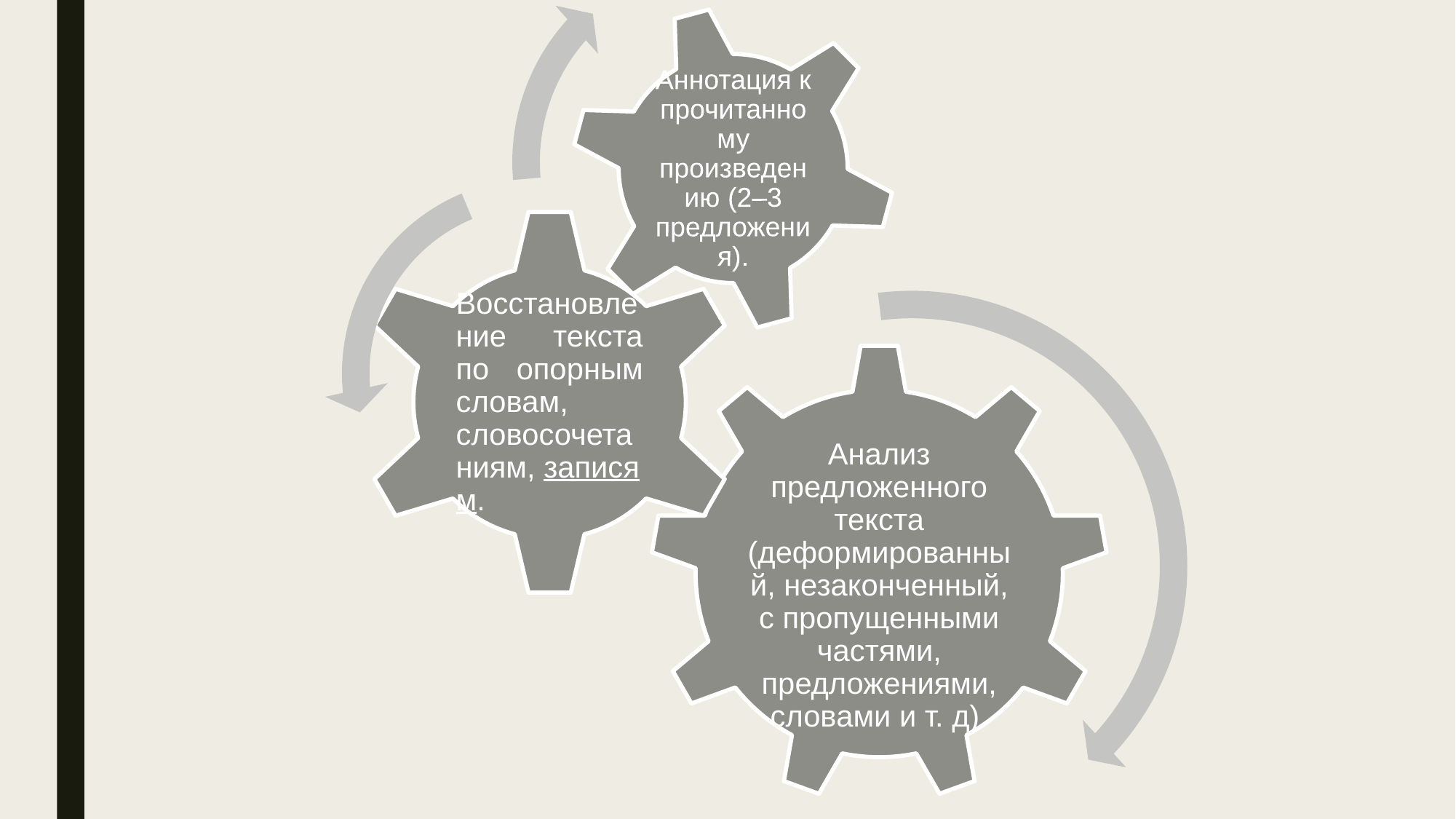

Анализ предложенного текста (деформированный, незаконченный, с пропущенными частями, предложениями, словами и т. д).
Восстановление текста по опорным словам, словосочетаниям, записям.
Аннотация к прочитанному произведению (2–3 предложения).